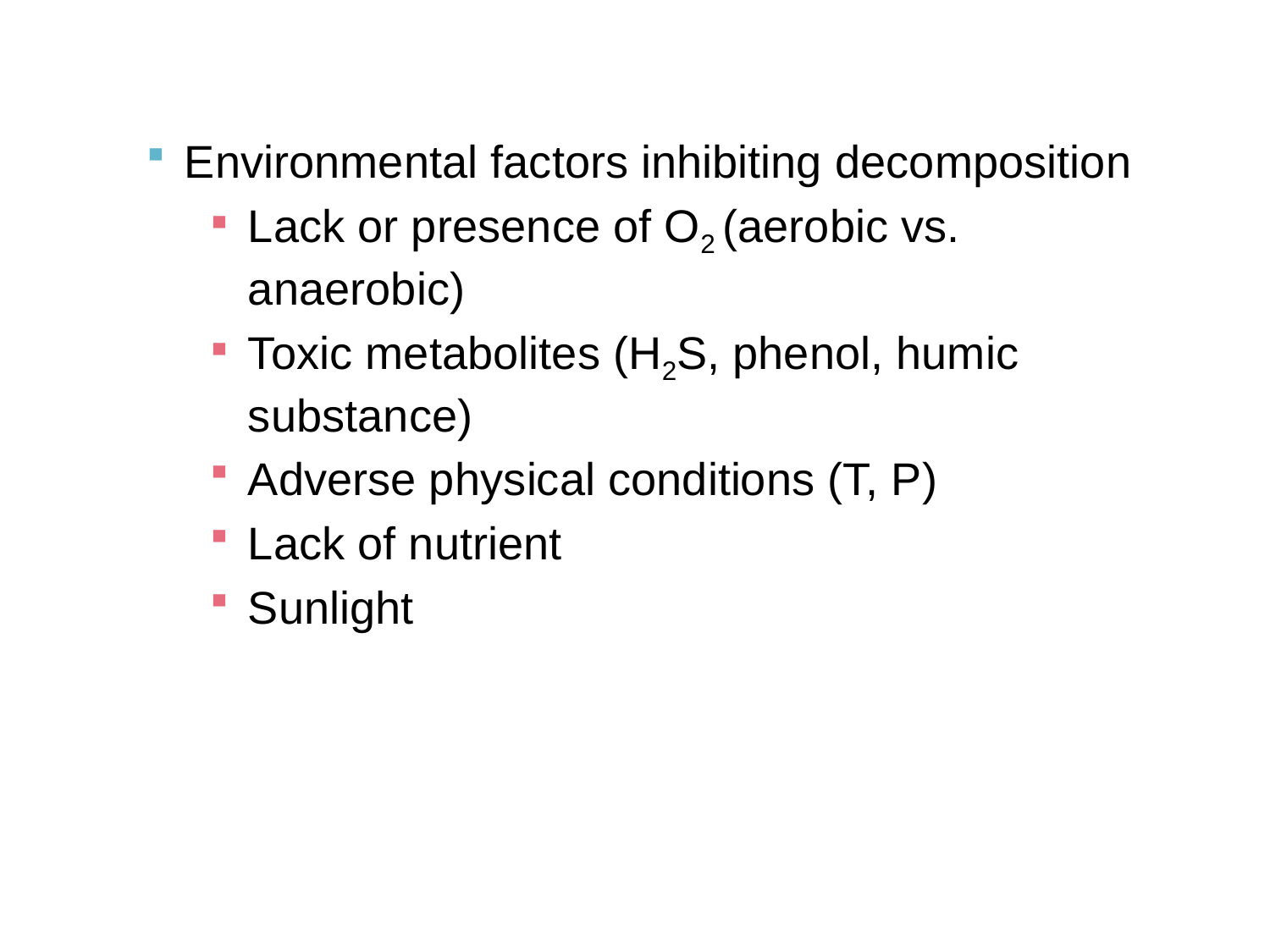

Environmental factors inhibiting decomposition
Lack or presence of O2 (aerobic vs. anaerobic)
Toxic metabolites (H2S, phenol, humic substance)
Adverse physical conditions (T, P)
Lack of nutrient
Sunlight